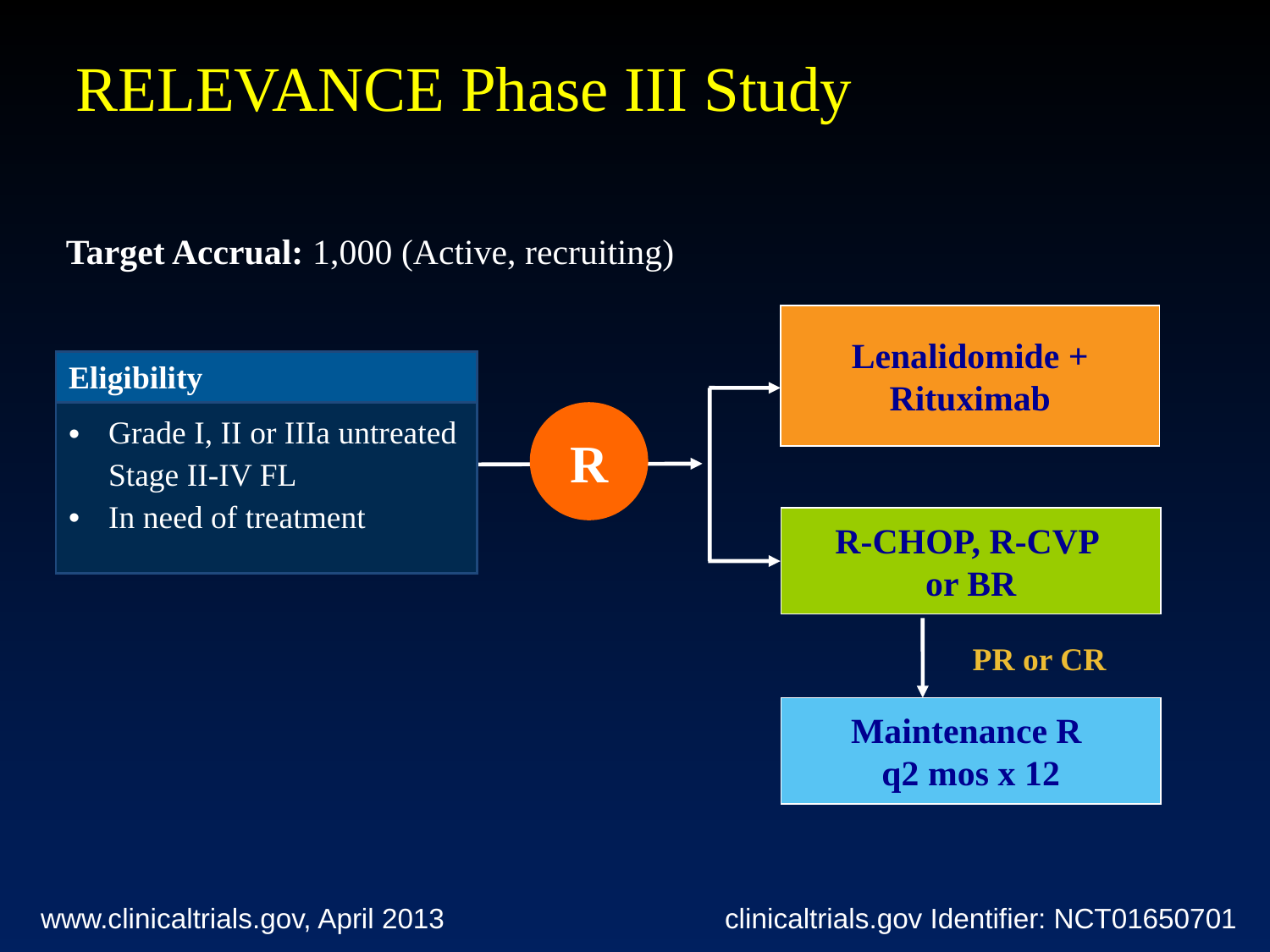

RELEVANCE Phase III Study
Target Accrual: 1,000 (Active, recruiting)
Lenalidomide +
Rituximab
| Eligibility |
| --- |
| Grade I, II or IIIa untreated Stage II-IV FL In need of treatment |

R

R-CHOP, R-CVP
or BR

PR or CR
Maintenance R
q2 mos x 12
www.clinicaltrials.gov, April 2013
clinicaltrials.gov Identifier: NCT01650701